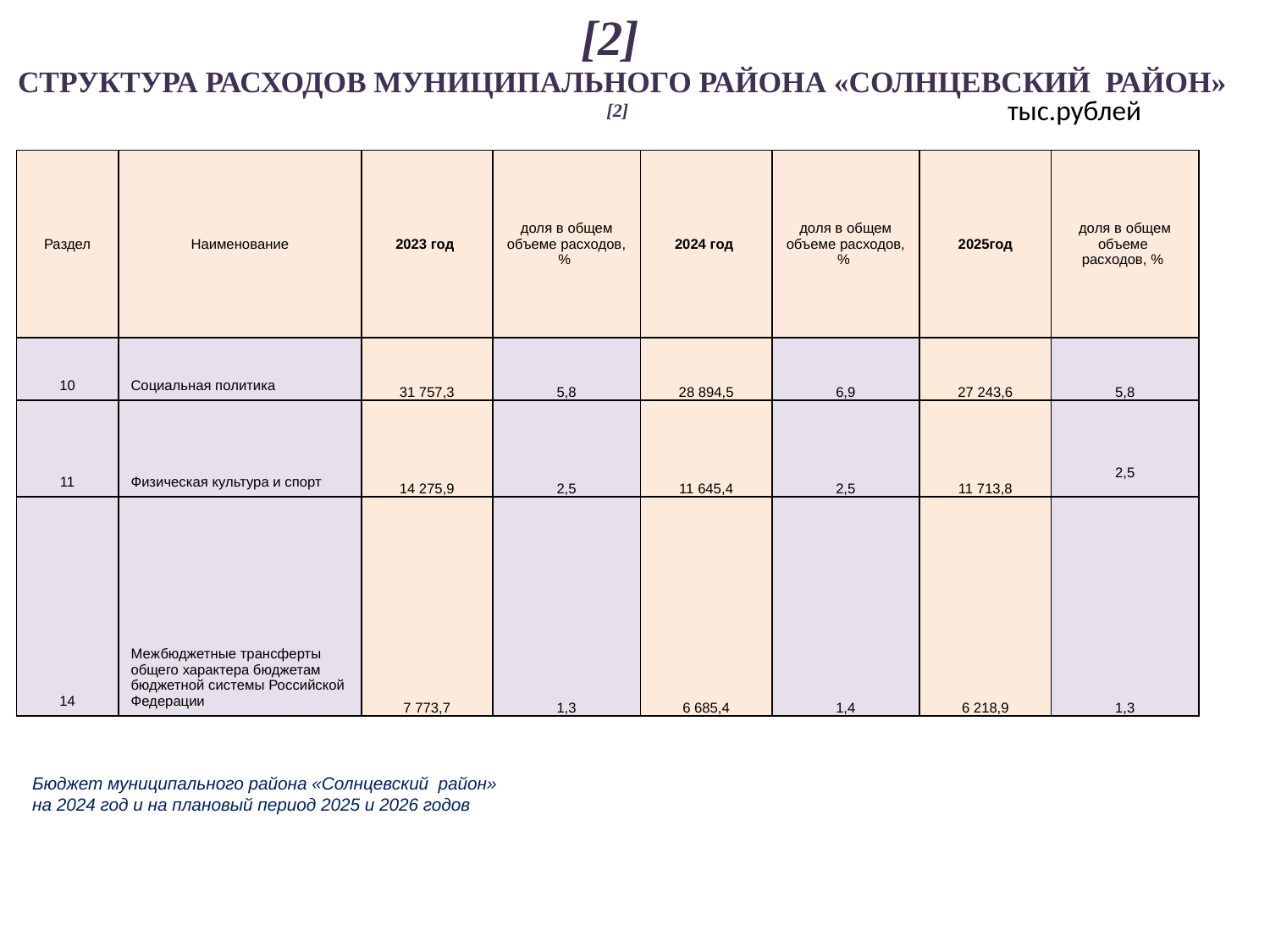

# [2]
СТРУКТУРА РАСХОДОВ МУНИЦИПАЛЬНОГО РАЙОНА «СОЛНЦЕВСКИЙ  РАЙОН» [2]
тыс.рублей
| Раздел | Наименование | 2023 год | доля в общем объеме расходов, % | 2024 год | доля в общем объеме расходов, % | 2025год | доля в общем объеме расходов, % |
| --- | --- | --- | --- | --- | --- | --- | --- |
| 10 | Социальная политика | 31 757,3 | 5,8 | 28 894,5 | 6,9 | 27 243,6 | 5,8 |
| 11 | Физическая культура и спорт | 14 275,9 | 2,5 | 11 645,4 | 2,5 | 11 713,8 | 2,5 |
| 14 | Межбюджетные трансферты общего характера бюджетам бюджетной системы Российской Федерации | 7 773,7 | 1,3 | 6 685,4 | 1,4 | 6 218,9 | 1,3 |
Бюджет муниципального района «Солнцевский  район»
на 2024 год и на плановый период 2025 и 2026 годов